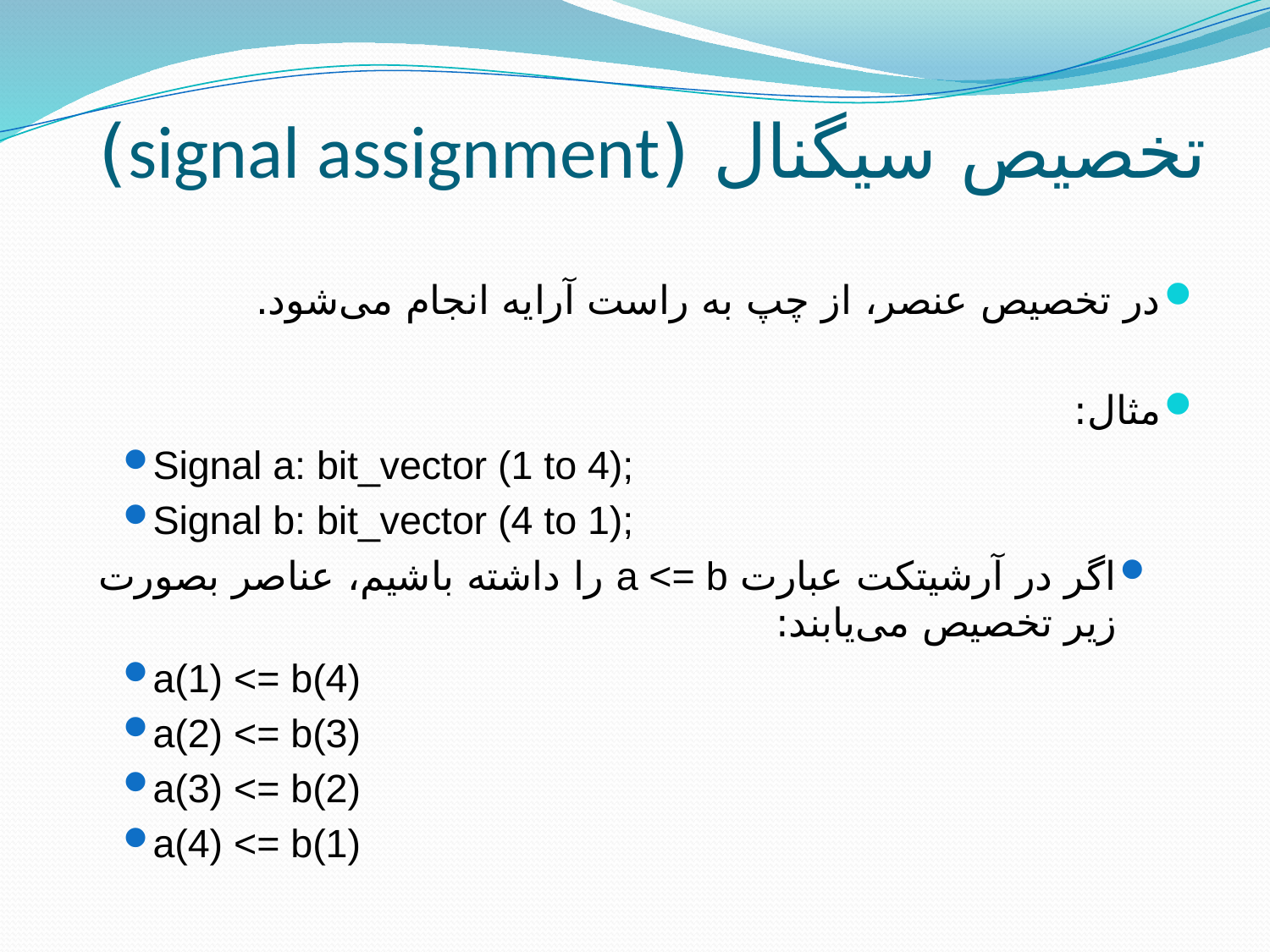

# تخصیص سیگنال (signal assignment)
در تخصیص عنصر، از چپ به راست آرایه انجام می‌شود.

مثال:
Signal a: bit_vector (1 to 4);
Signal b: bit_vector (4 to 1);
اگر در آرشیتکت عبارت a <= b را داشته باشیم، عناصر بصورت زیر تخصیص می‌یابند:
a(1) <= b(4)
a(2) <= b(3)
a(3) <= b(2)
a(4) <= b(1)